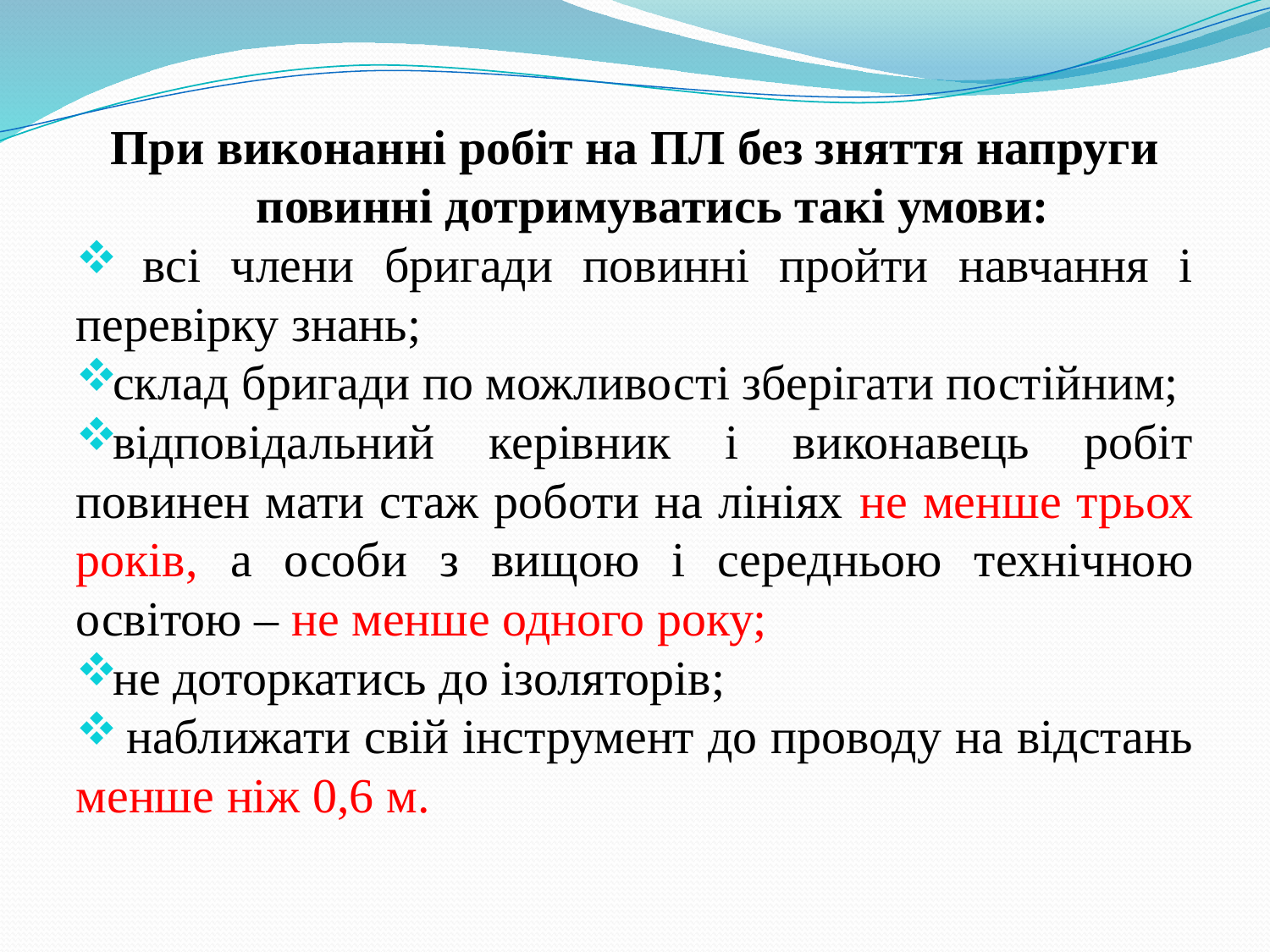

При виконанні робіт на ПЛ без зняття напруги повинні дотримуватись такі умови:
 всі члени бригади повинні пройти навчання і перевірку знань;
склад бригади по можливості зберігати постійним;
відповідальний керівник і виконавець робіт повинен мати стаж роботи на лініях не менше трьох років, а особи з вищою і середньою технічною освітою – не менше одного року;
не доторкатись до ізоляторів;
 наближати свій інструмент до проводу на відстань менше ніж 0,6 м.